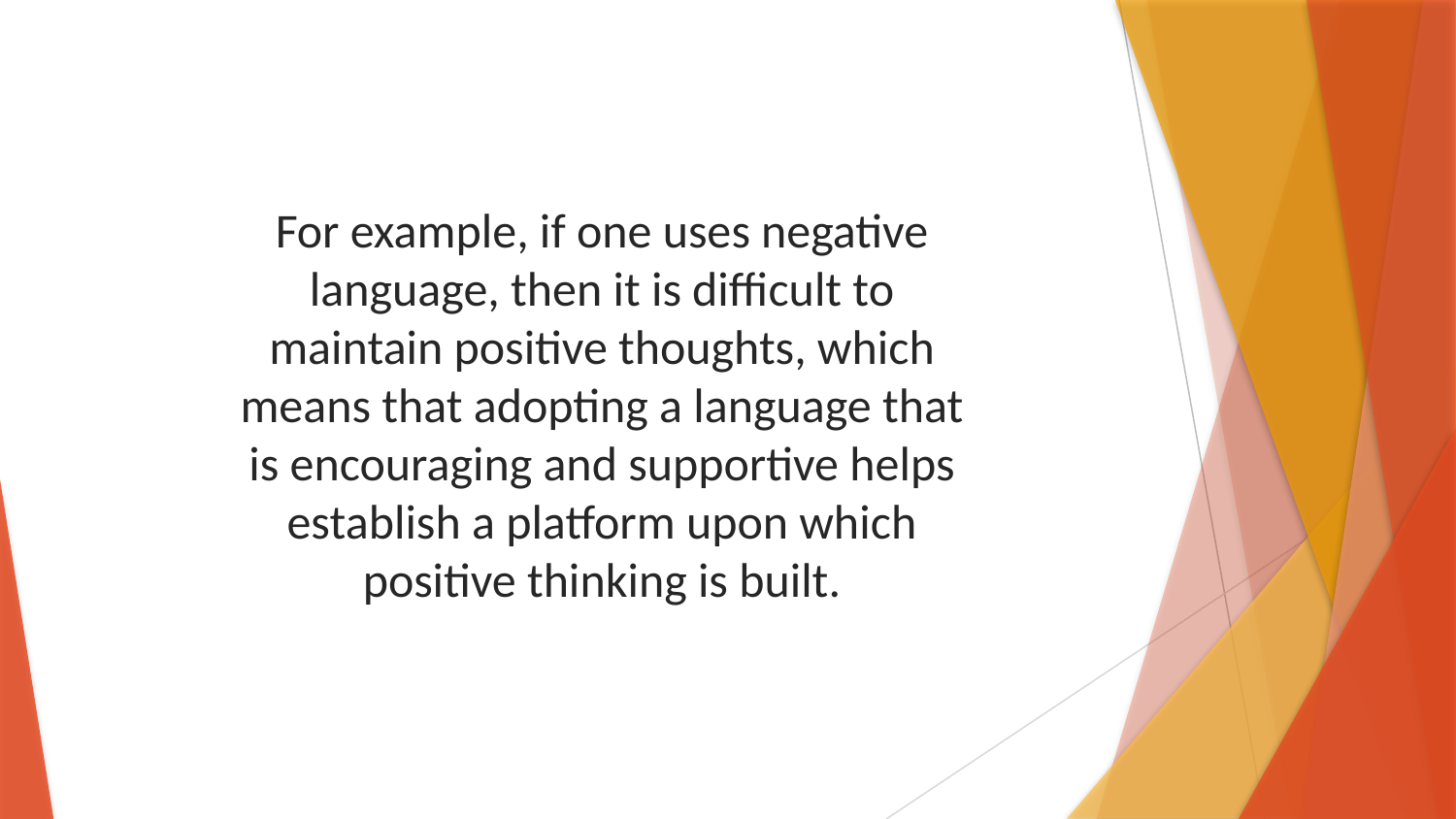

For example, if one uses negative language, then it is difficult to maintain positive thoughts, which means that adopting a language that is encouraging and supportive helps establish a platform upon which positive thinking is built.